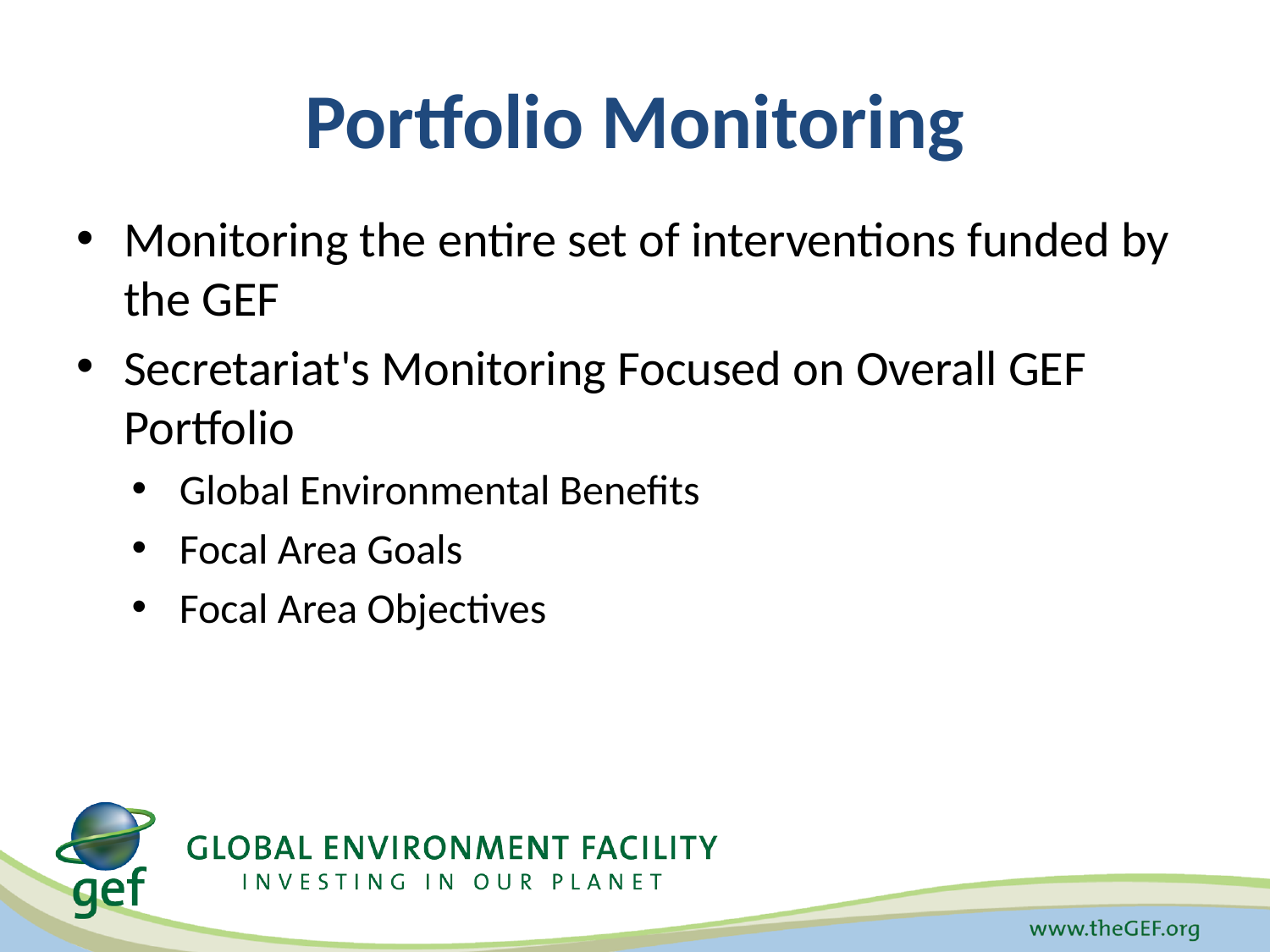

# Portfolio Monitoring
Monitoring the entire set of interventions funded by the GEF
Secretariat's Monitoring Focused on Overall GEF Portfolio
Global Environmental Benefits
Focal Area Goals
Focal Area Objectives